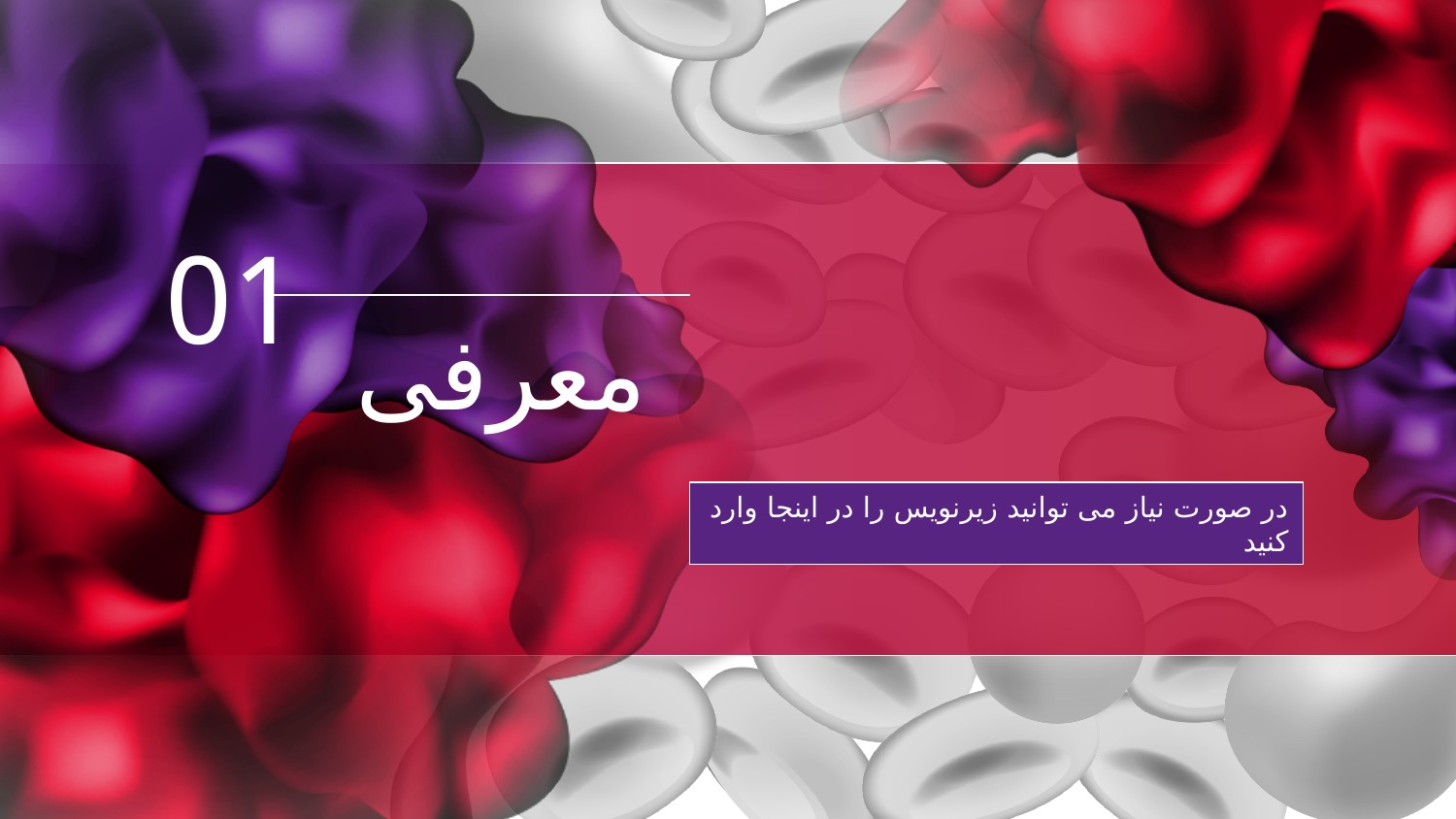

01
# معرفی
در صورت نیاز می توانید زیرنویس را در اینجا وارد کنید